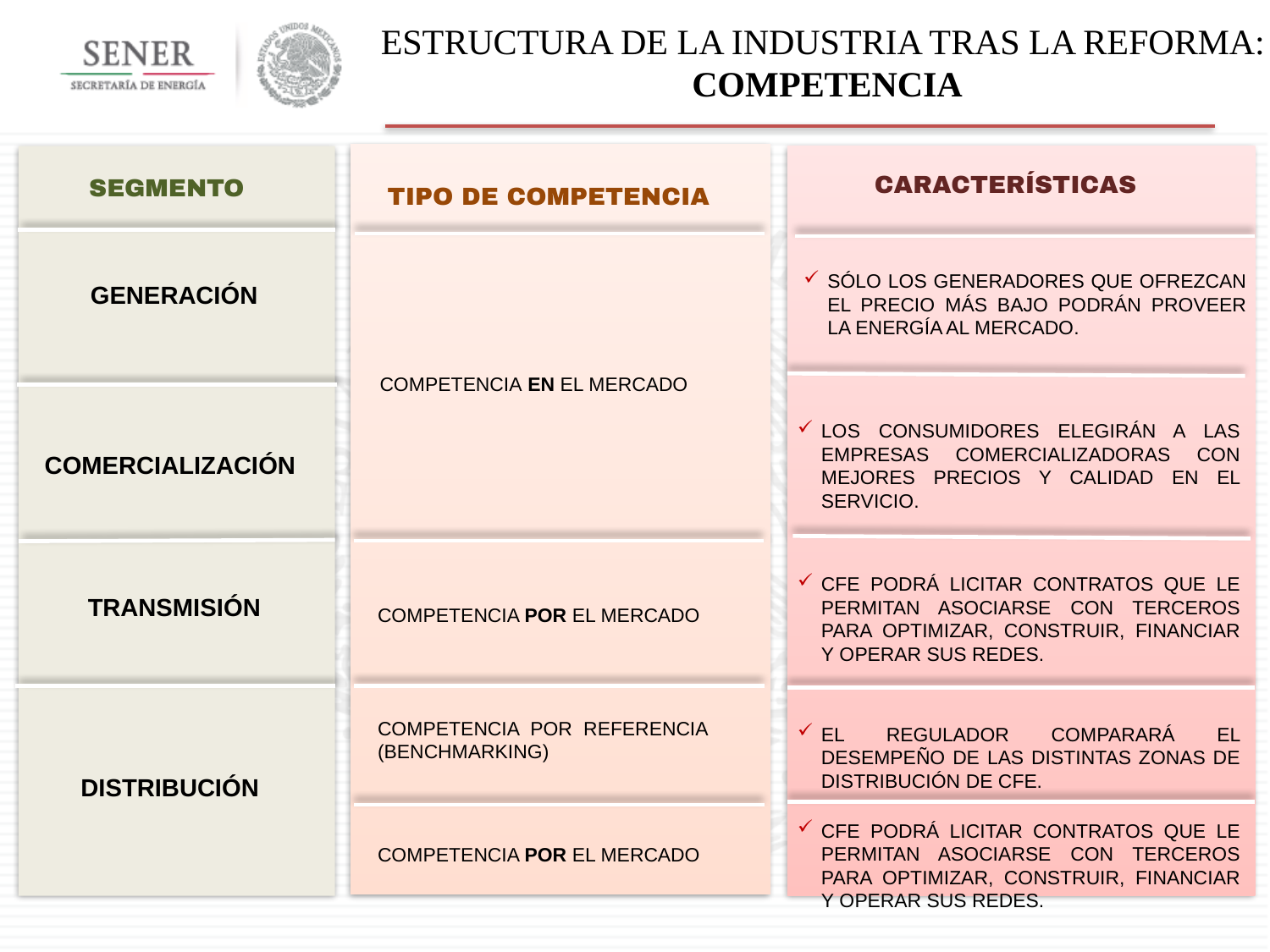

Estructura de la industria tras la Reforma:
Competencia

Características
Segmento
Tipo de competencia
Sólo los generadores que ofrezcan el precio más bajo podrán proveer la energía al mercado.
Generación
Competencia en el mercado
Los consumidores elegirán a las empresas comercializadoras con mejores precios y calidad en el servicio.
Comercialización
CFE podrá licitar contratos que le permitan asociarse con terceros para optimizar, construir, financiar y operar sus redes.
Transmisión
Competencia por el mercado
Competencia por Referencia (Benchmarking)
El regulador comparará el desempeño de las distintas zonas de distribución de CFE.
Distribución
CFE podrá licitar contratos que le permitan asociarse con terceros para optimizar, construir, financiar y operar sus redes.
Competencia por el mercado